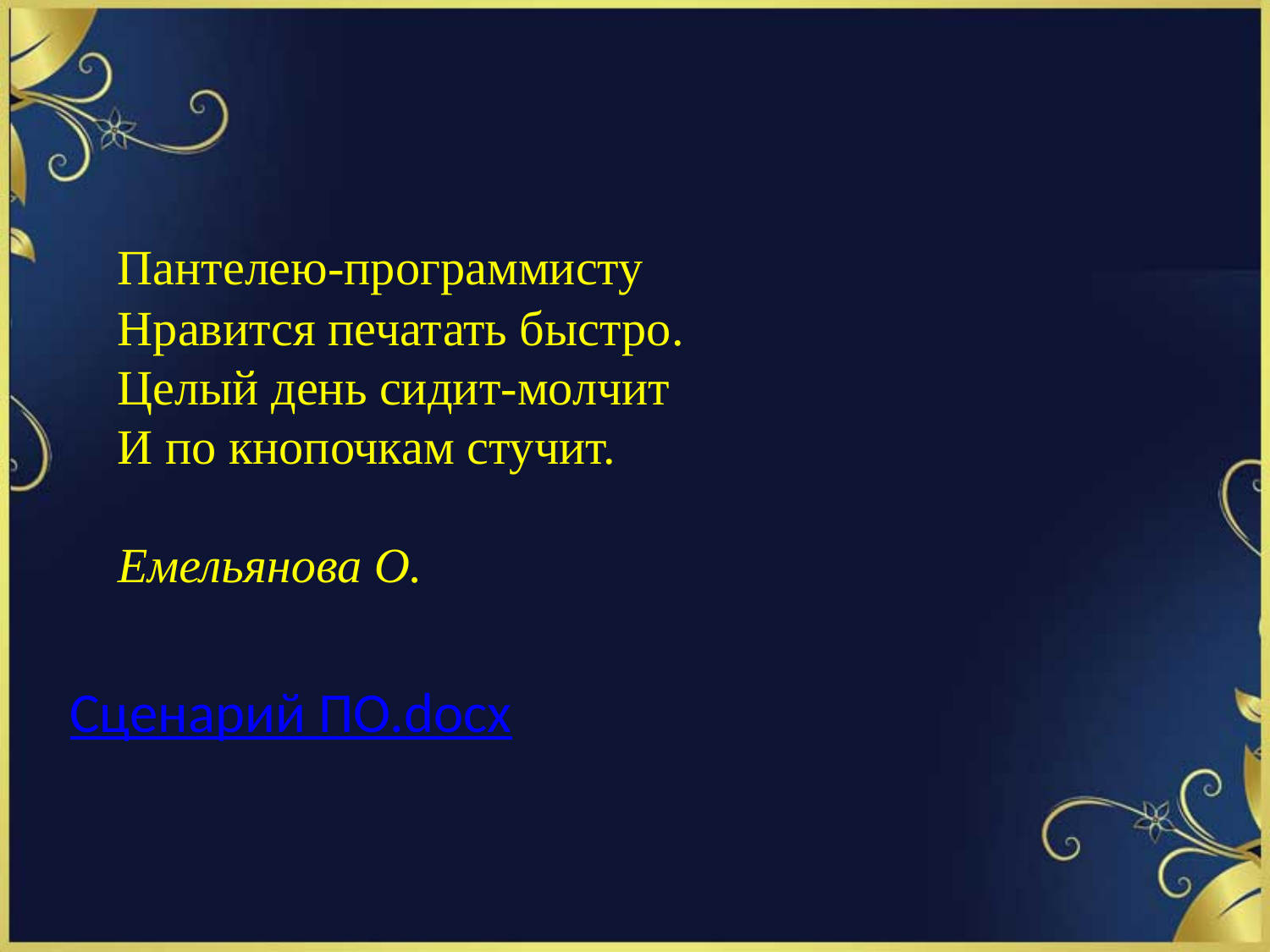

Пантелею-программисту
Нравится печатать быстро.
Целый день сидит-молчит
И по кнопочкам стучит.
Емельянова О.

Сценарий ПО.docx